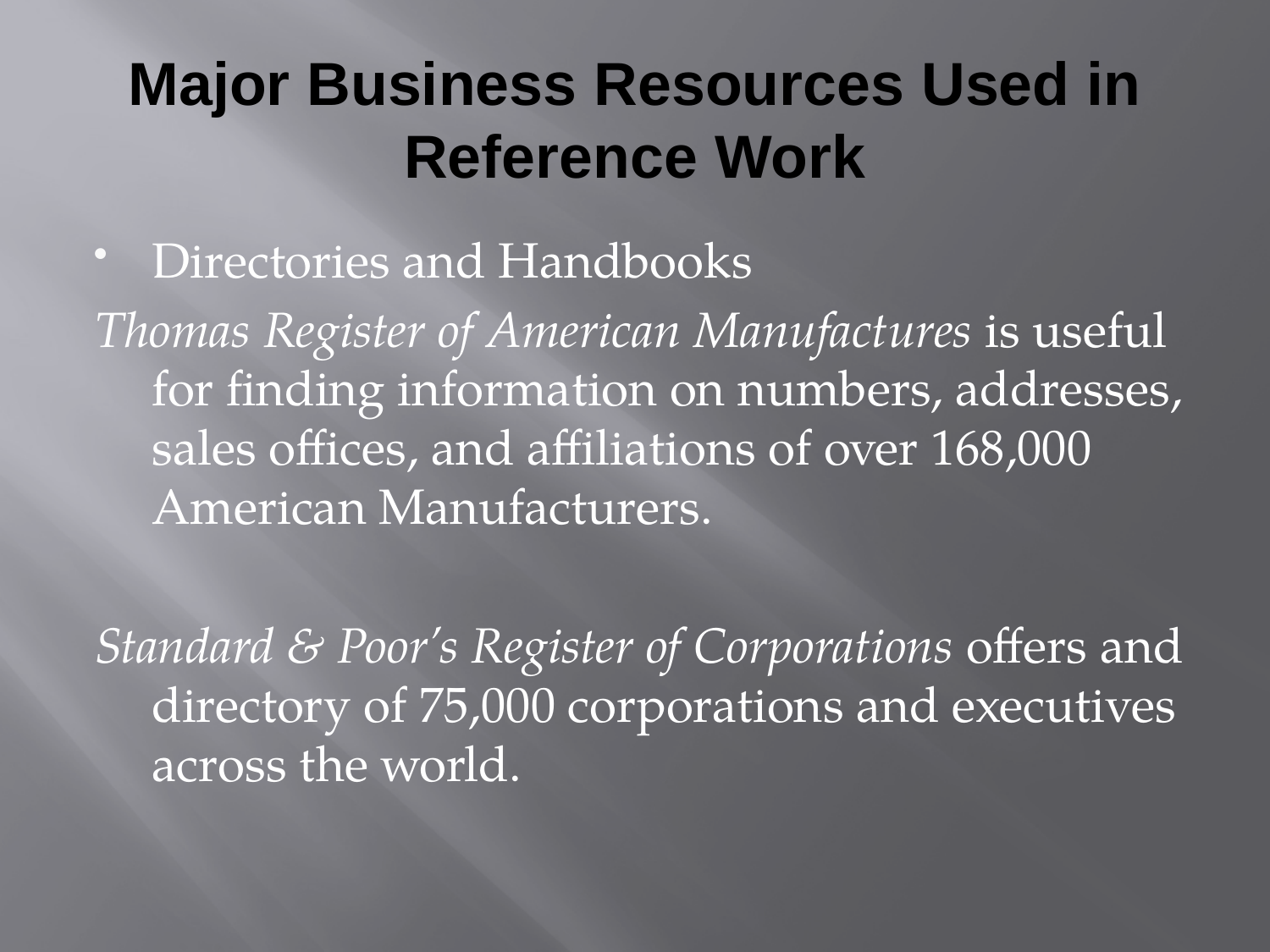

# Major Business Resources Used in Reference Work
Directories and Handbooks
Thomas Register of American Manufactures is useful for finding information on numbers, addresses, sales offices, and affiliations of over 168,000 American Manufacturers.

Standard & Poor’s Register of Corporations offers and directory of 75,000 corporations and executives across the world.